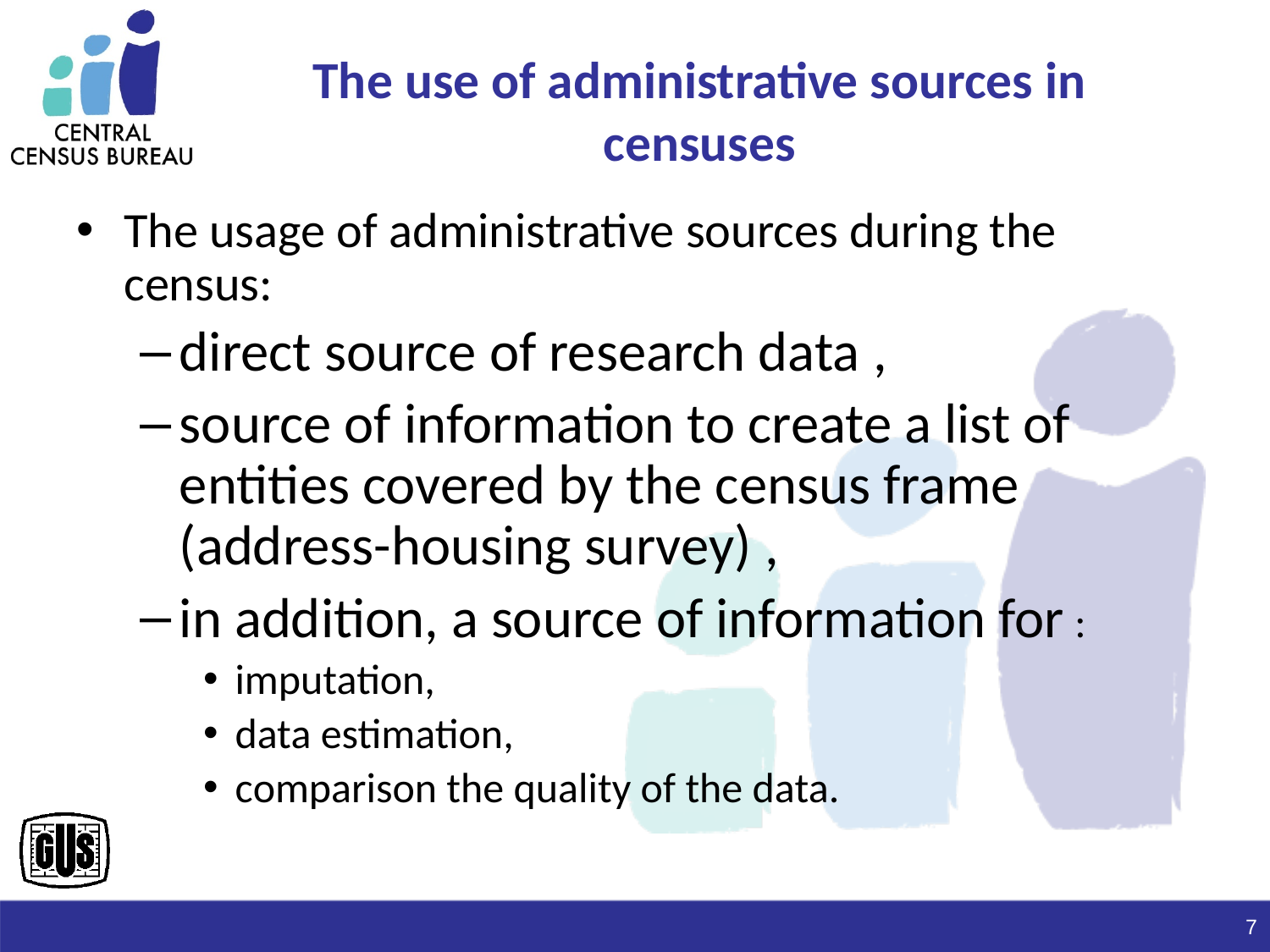

The usage of administrative sources during the census:
direct source of research data ,
source of information to create a list of entities covered by the census frame (address-housing survey) ,
in addition, a source of information for :
imputation,
data estimation,
comparison the quality of the data.

The use of administrative sources in censuses
7